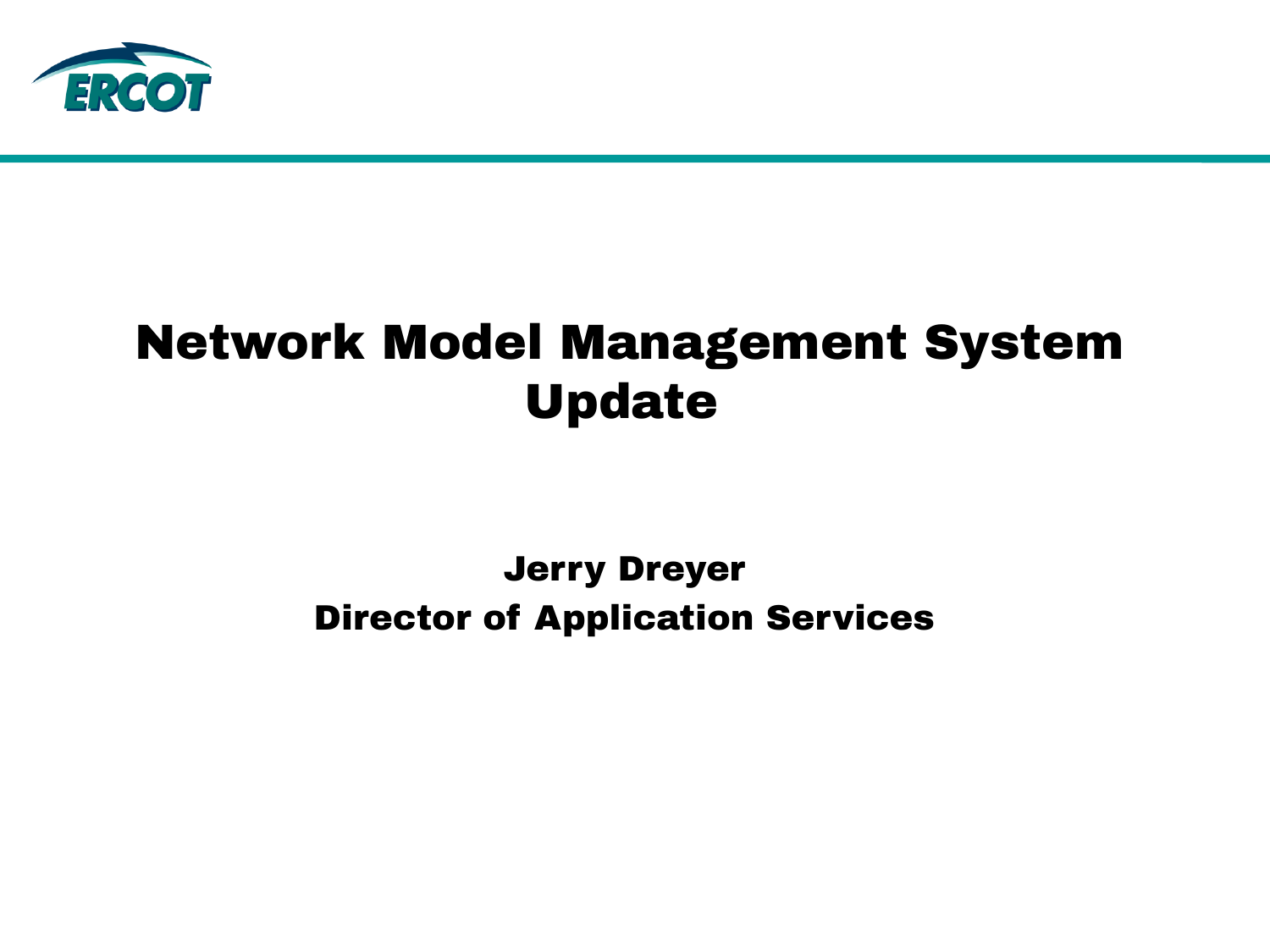

# Network Model Management System Update
Jerry Dreyer
Director of Application Services